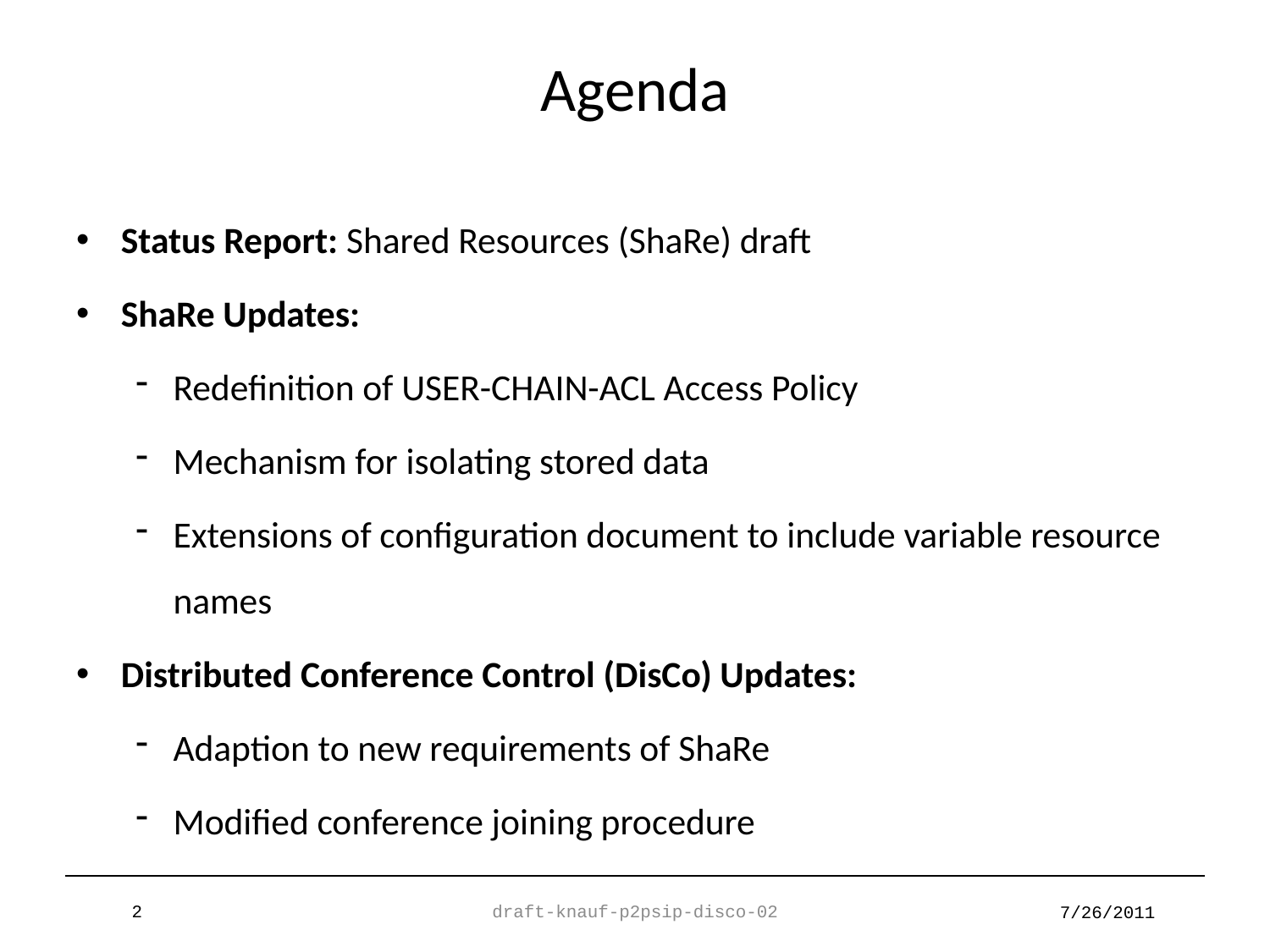

# Agenda
Status Report: Shared Resources (ShaRe) draft
ShaRe Updates:
Redefinition of USER-CHAIN-ACL Access Policy
Mechanism for isolating stored data
Extensions of configuration document to include variable resource names
Distributed Conference Control (DisCo) Updates:
Adaption to new requirements of ShaRe
Modified conference joining procedure
2
draft-knauf-p2psip-disco-02
7/26/2011